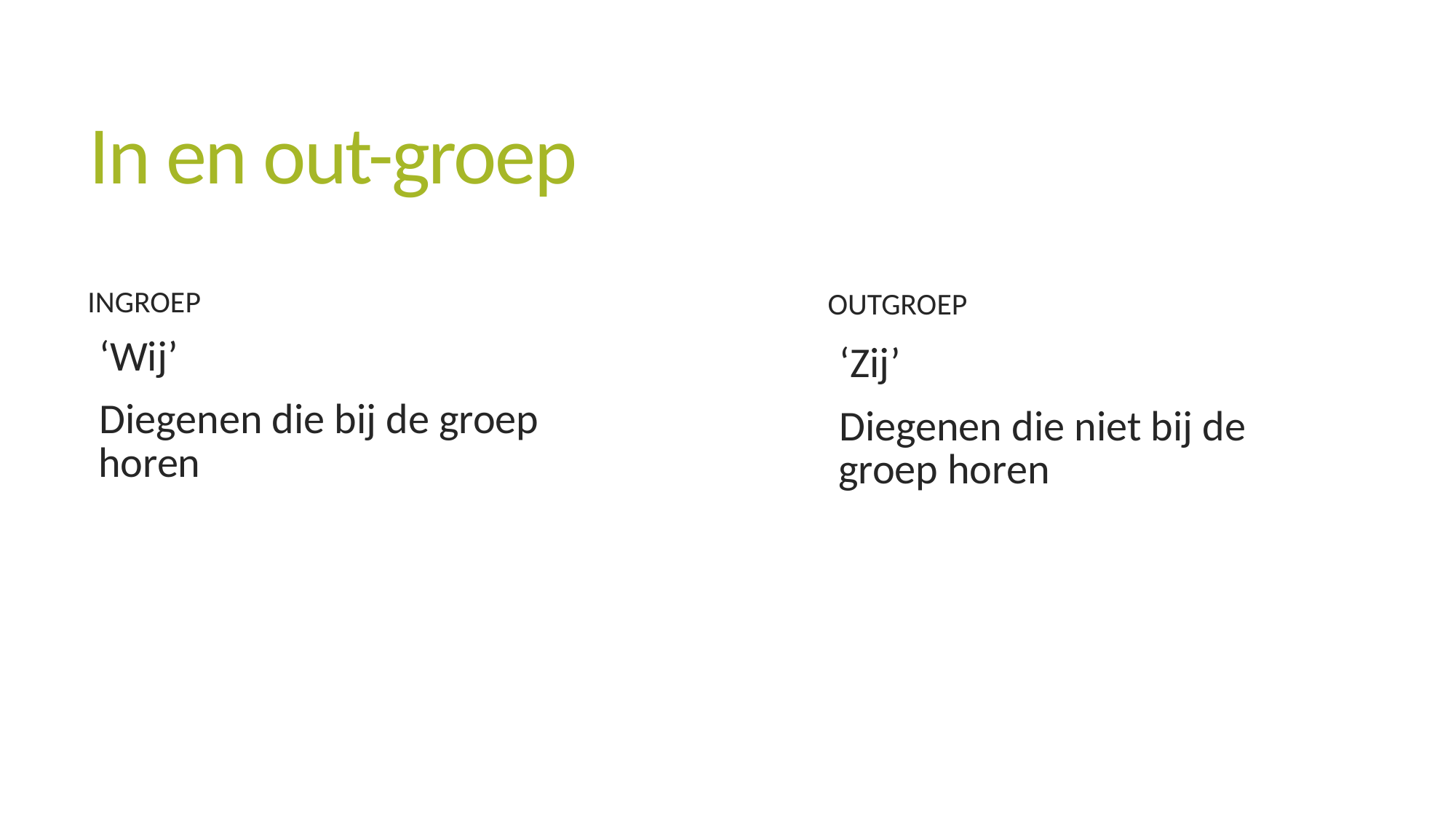

# In en out-groep

ingroep
outgroep
‘Wij’
Diegenen die bij de groep horen

‘Zij’
Diegenen die niet bij de groep horen